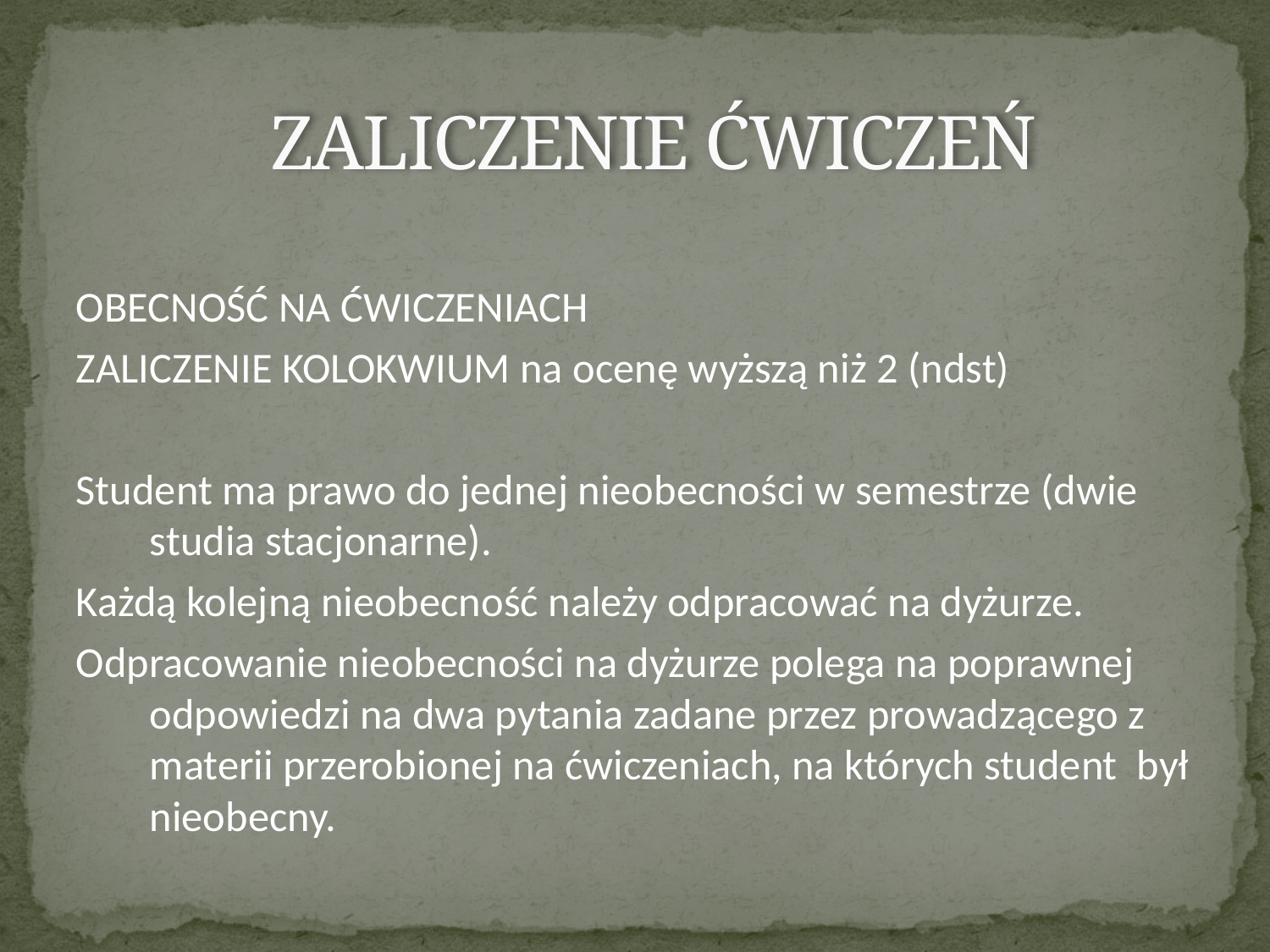

# ZALICZENIE ĆWICZEŃ

OBECNOŚĆ NA ĆWICZENIACH
ZALICZENIE KOLOKWIUM na ocenę wyższą niż 2 (ndst)

Student ma prawo do jednej nieobecności w semestrze (dwie studia stacjonarne).
Każdą kolejną nieobecność należy odpracować na dyżurze.
Odpracowanie nieobecności na dyżurze polega na poprawnej odpowiedzi na dwa pytania zadane przez prowadzącego z materii przerobionej na ćwiczeniach, na których student  był nieobecny.